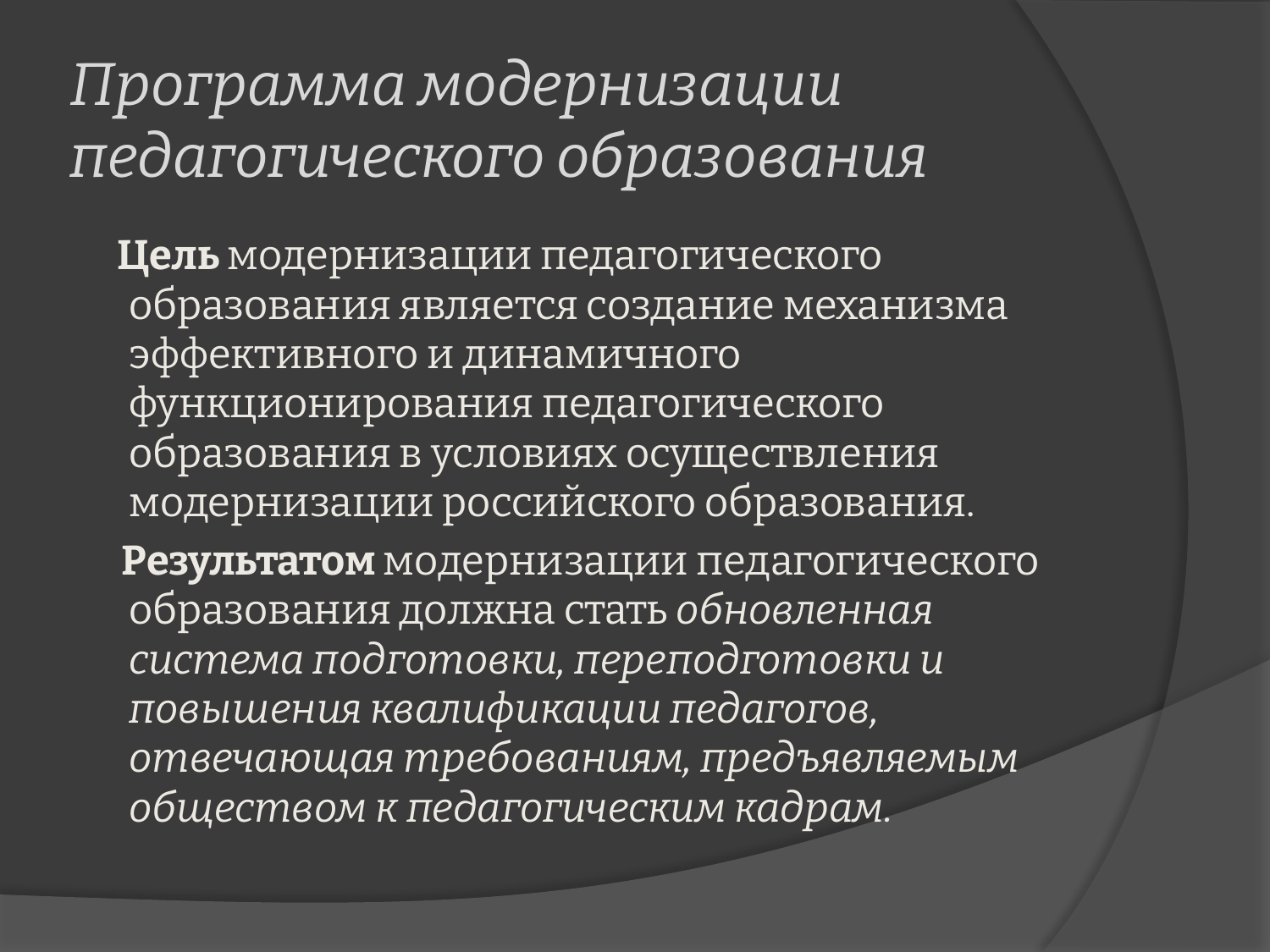

# Программа модернизации педагогического образования
     Цель модернизации педагогического образования является создание механизма эффективного и динамичного функционирования педагогического образования в условиях осуществления модернизации российского образования.
     Результатом модернизации педагогического образования должна стать обновленная система подготовки, переподготовки и повышения квалификации педагогов, отвечающая требованиям, предъявляемым обществом к педагогическим кадрам.